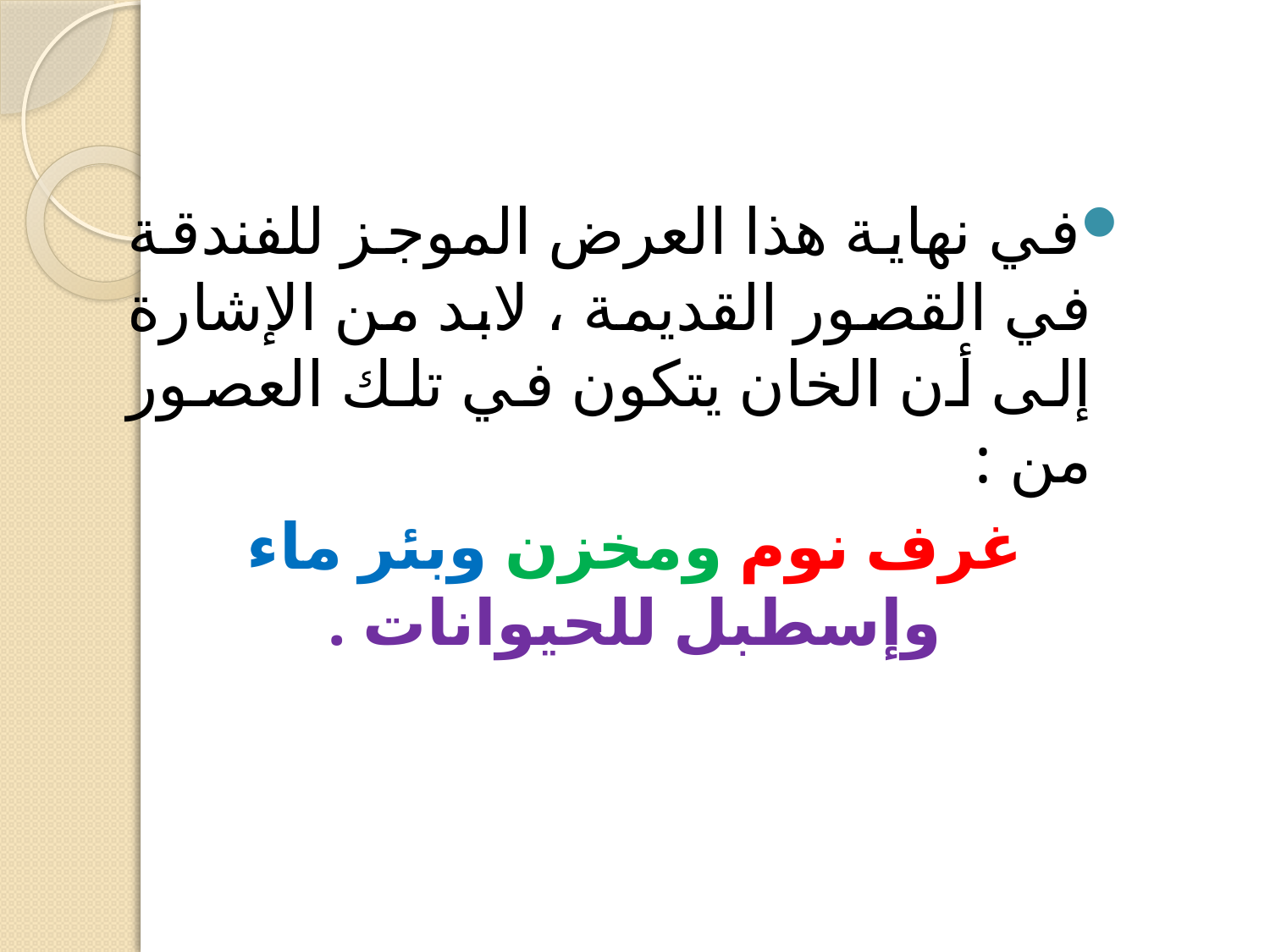

في نهاية هذا العرض الموجز للفندقة في القصور القديمة ، لابد من الإشارة إلى أن الخان يتكون في تلك العصور من :
غرف نوم ومخزن وبئر ماء وإسطبل للحيوانات .